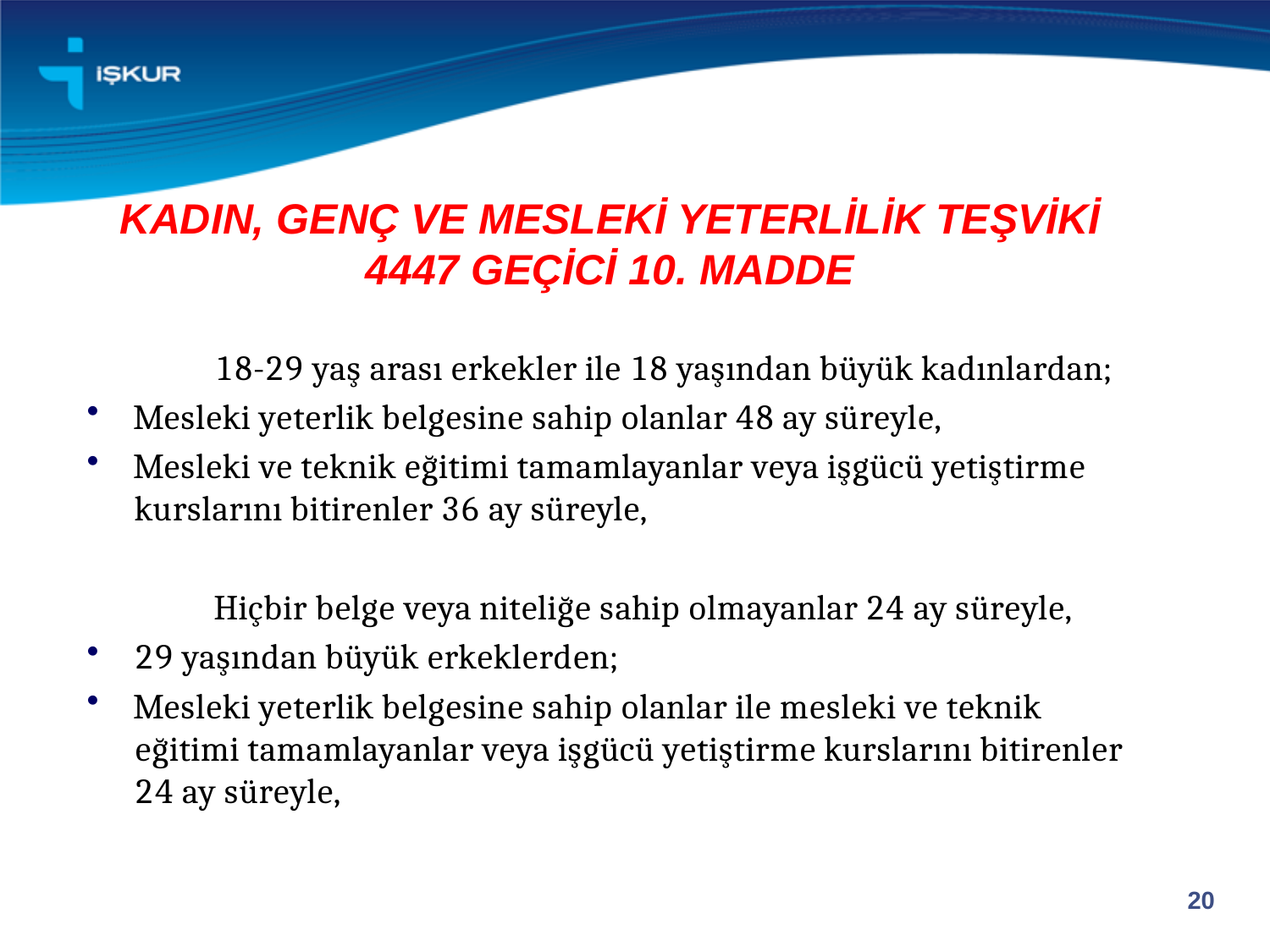

# KADIN, GENÇ VE MESLEKİ YETERLİLİK TEŞVİKİ 4447 GEÇİCİ 10. MADDE
	18-29 yaş arası erkekler ile 18 yaşından büyük kadınlardan;
Mesleki yeterlik belgesine sahip olanlar 48 ay süreyle,
Mesleki ve teknik eğitimi tamamlayanlar veya işgücü yetiştirme kurslarını bitirenler 36 ay süreyle,

	Hiçbir belge veya niteliğe sahip olmayanlar 24 ay süreyle,
29 yaşından büyük erkeklerden;
Mesleki yeterlik belgesine sahip olanlar ile mesleki ve teknik eğitimi tamamlayanlar veya işgücü yetiştirme kurslarını bitirenler 24 ay süreyle,
20